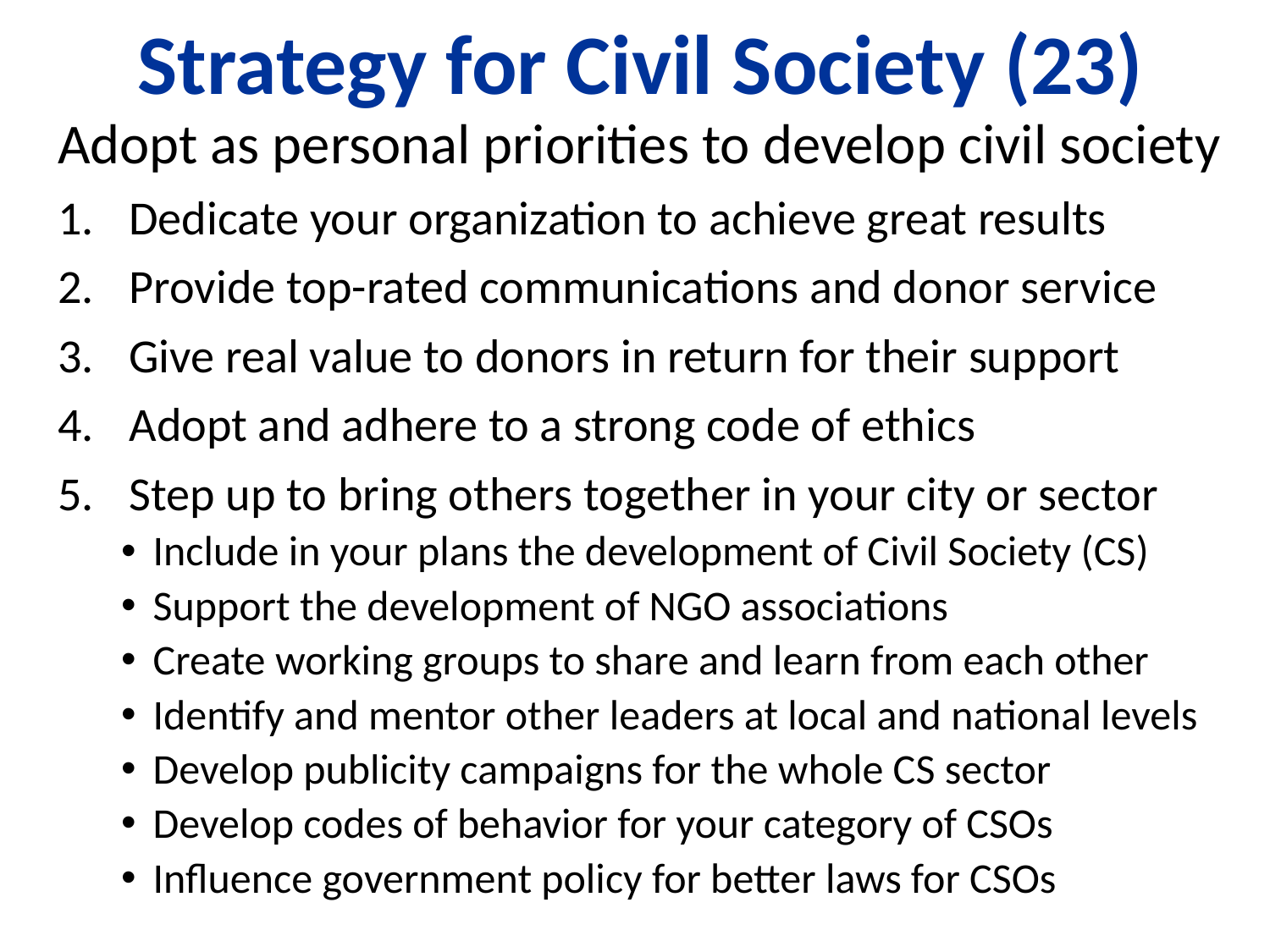

# Strategy for Civil Society (23)
Adopt as personal priorities to develop civil society
Dedicate your organization to achieve great results
Provide top-rated communications and donor service
Give real value to donors in return for their support
Adopt and adhere to a strong code of ethics
Step up to bring others together in your city or sector
Include in your plans the development of Civil Society (CS)
Support the development of NGO associations
Create working groups to share and learn from each other
Identify and mentor other leaders at local and national levels
Develop publicity campaigns for the whole CS sector
Develop codes of behavior for your category of CSOs
Influence government policy for better laws for CSOs